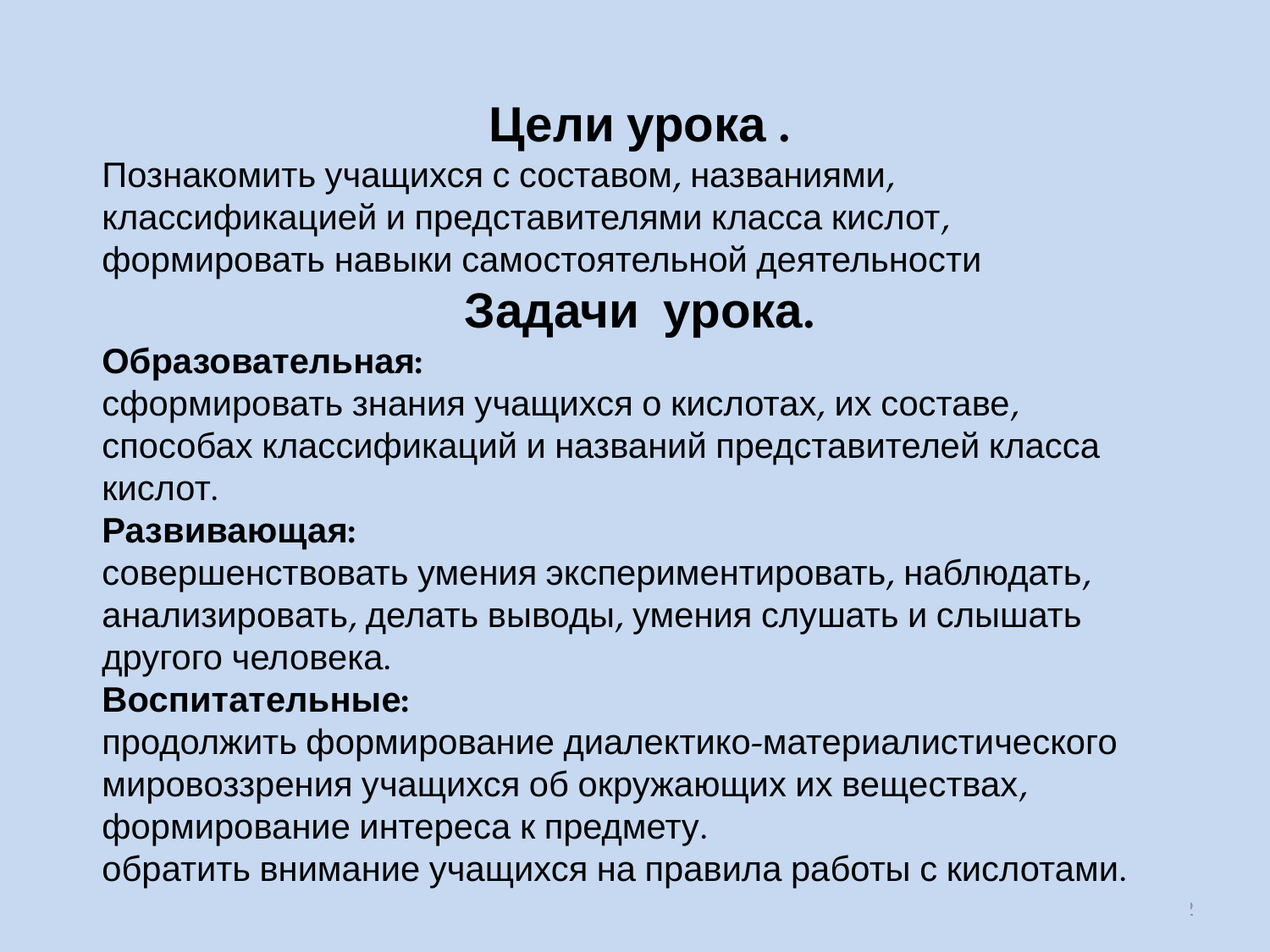

Цели урока .
Познакомить учащихся с составом, названиями, классификацией и представителями класса кислот, формировать навыки самостоятельной деятельности
Задачи  урока.
Образовательная:
сформировать знания учащихся о кислотах, их составе, способах классификаций и названий представителей класса кислот.
Развивающая:
совершенствовать умения экспериментировать, наблюдать, анализировать, делать выводы, умения слушать и слышать другого человека.
Воспитательные:
продолжить формирование диалектико-материалистического мировоззрения учащихся об окружающих их веществах, формирование интереса к предмету.
обратить внимание учащихся на правила работы с кислотами.

2